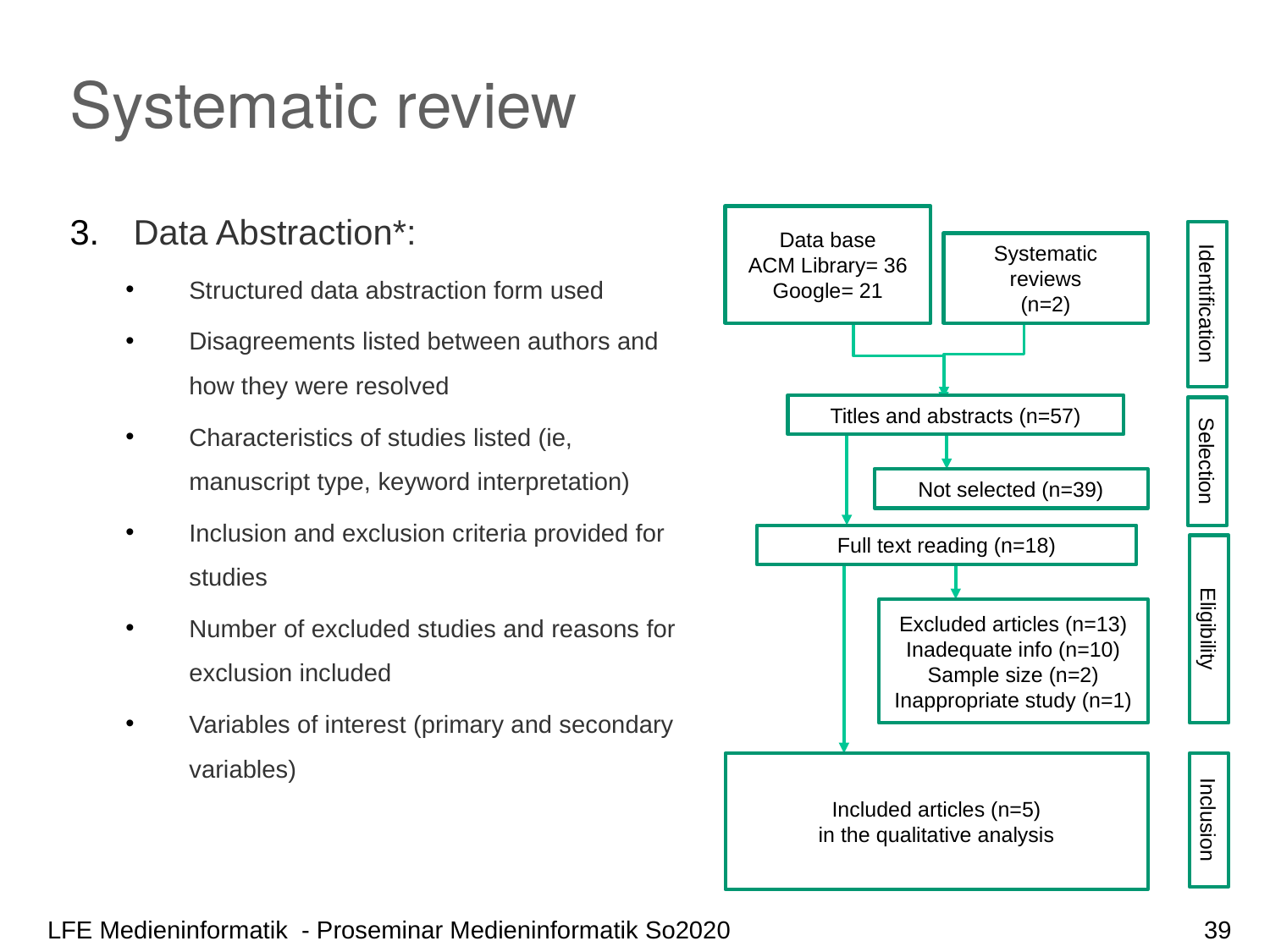

Systematic review
Data Abstraction*:
Structured data abstraction form used
Disagreements listed between authors and how they were resolved
Characteristics of studies listed (ie, manuscript type, keyword interpretation)
Inclusion and exclusion criteria provided for studies
Number of excluded studies and reasons for exclusion included
Variables of interest (primary and secondary variables)

Data base
ACM Library= 36
Google= 21
Systematic reviews
(n=2)
Identification
Titles and abstracts (n=57)
Selection
Not selected (n=39)
Full text reading (n=18)
Excluded articles (n=13)
Inadequate info (n=10)
Sample size (n=2)
Inappropriate study (n=1)
Eligibility
Included articles (n=5)
in the qualitative analysis
Inclusion
39